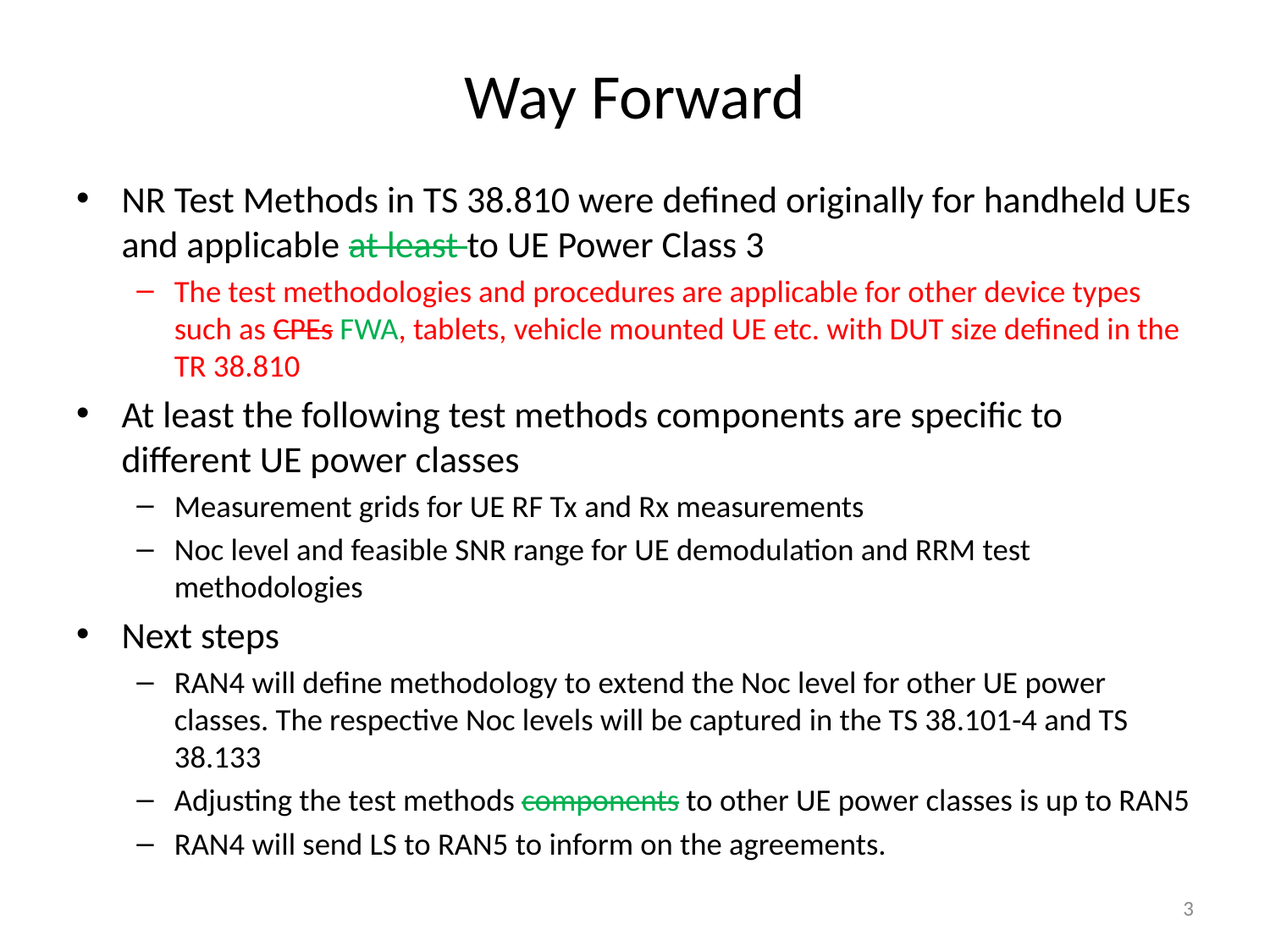

# Way Forward
NR Test Methods in TS 38.810 were defined originally for handheld UEs and applicable at least to UE Power Class 3
The test methodologies and procedures are applicable for other device types such as CPEs FWA, tablets, vehicle mounted UE etc. with DUT size defined in the TR 38.810
At least the following test methods components are specific to different UE power classes
Measurement grids for UE RF Tx and Rx measurements
Noc level and feasible SNR range for UE demodulation and RRM test methodologies
Next steps
RAN4 will define methodology to extend the Noc level for other UE power classes. The respective Noc levels will be captured in the TS 38.101-4 and TS 38.133
Adjusting the test methods components to other UE power classes is up to RAN5
RAN4 will send LS to RAN5 to inform on the agreements.
3